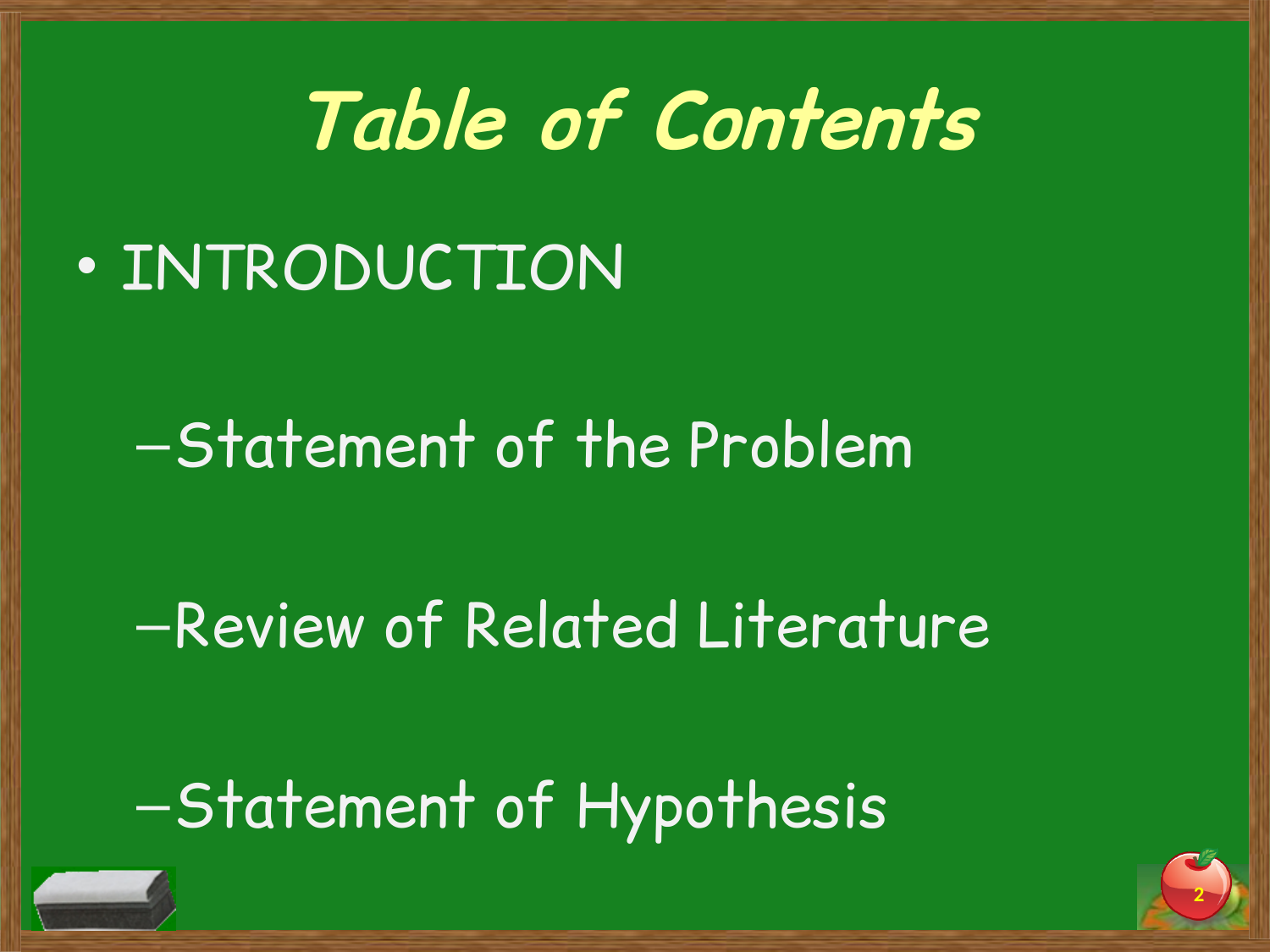

# Table of Contents
INTRODUCTION

Statement of the Problem

Review of Related Literature

Statement of Hypothesis

2